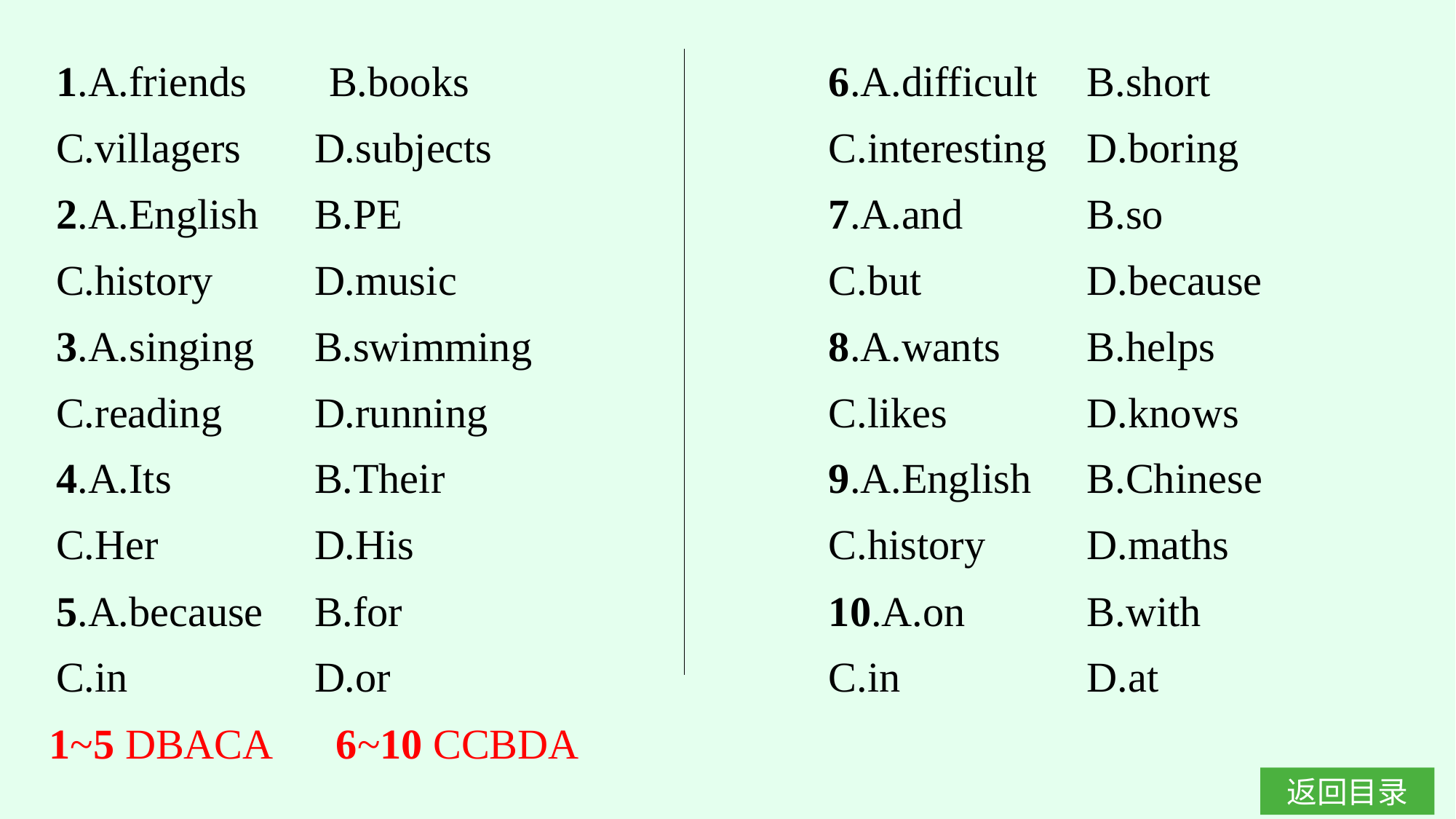

1.A.friends　  B.books
C.villagers	D.subjects
2.A.English	B.PE
C.history	D.music
3.A.singing	B.swimming
C.reading	D.running
4.A.Its		B.Their
C.Her		D.His
5.A.because	B.for
C.in		D.or
6.A.difficult	B.short
C.interesting	D.boring
7.A.and		B.so
C.but		D.because
8.A.wants	B.helps
C.likes		D.knows
9.A.English	B.Chinese
C.history	D.maths
10.A.on		B.with
C.in		D.at
1~5 DBACA　6~10 CCBDA